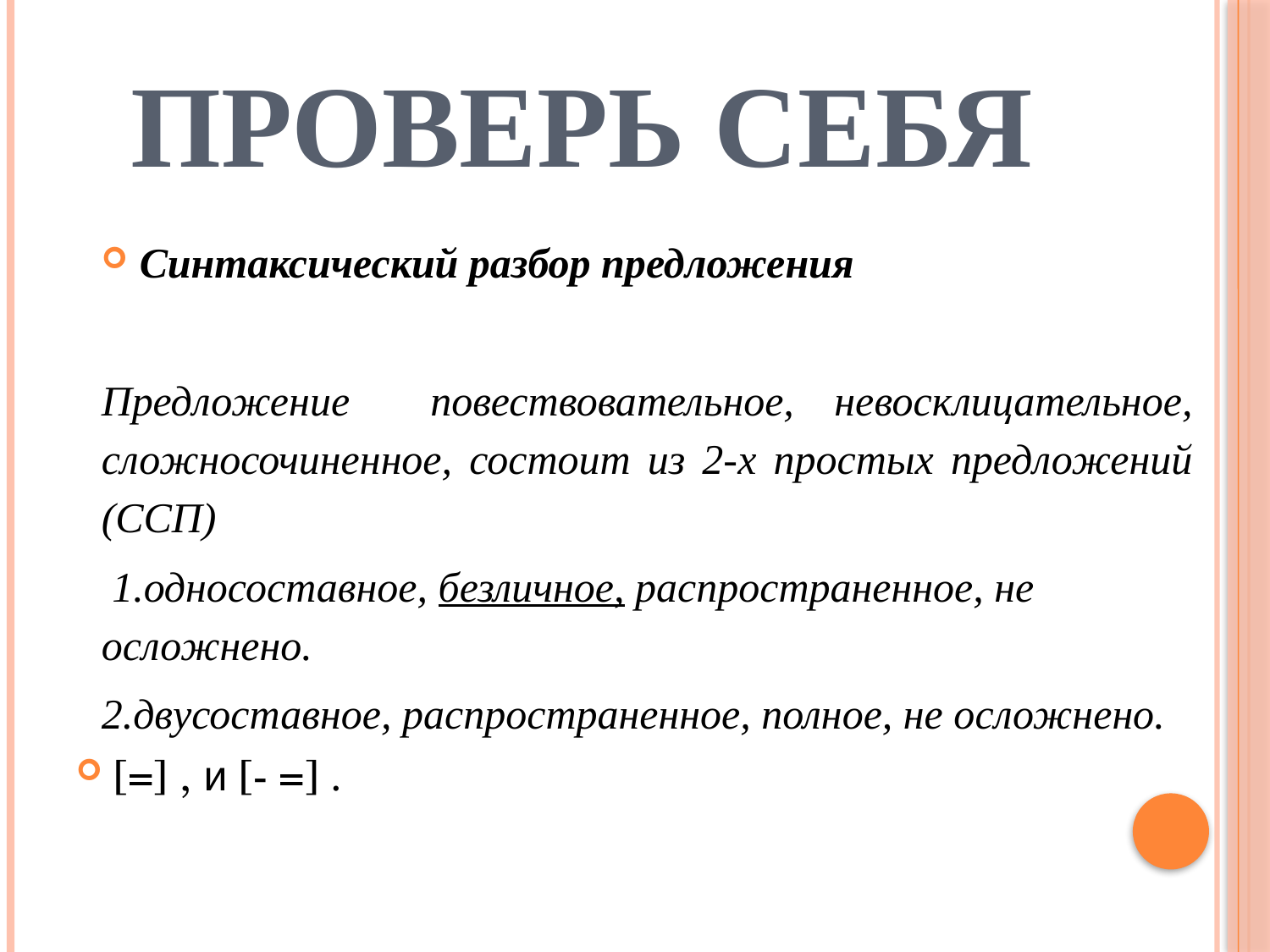

# Проверь себя
Синтаксический разбор предложения

Предложение  повествовательное, невосклицательное, сложносочиненное, состоит из 2-х простых предложений (ССП)
 1.односоставное, безличное, распространенное, не осложнено.
2.двусоставное, распространенное, полное, не осложнено.
[=] , и [- =] .